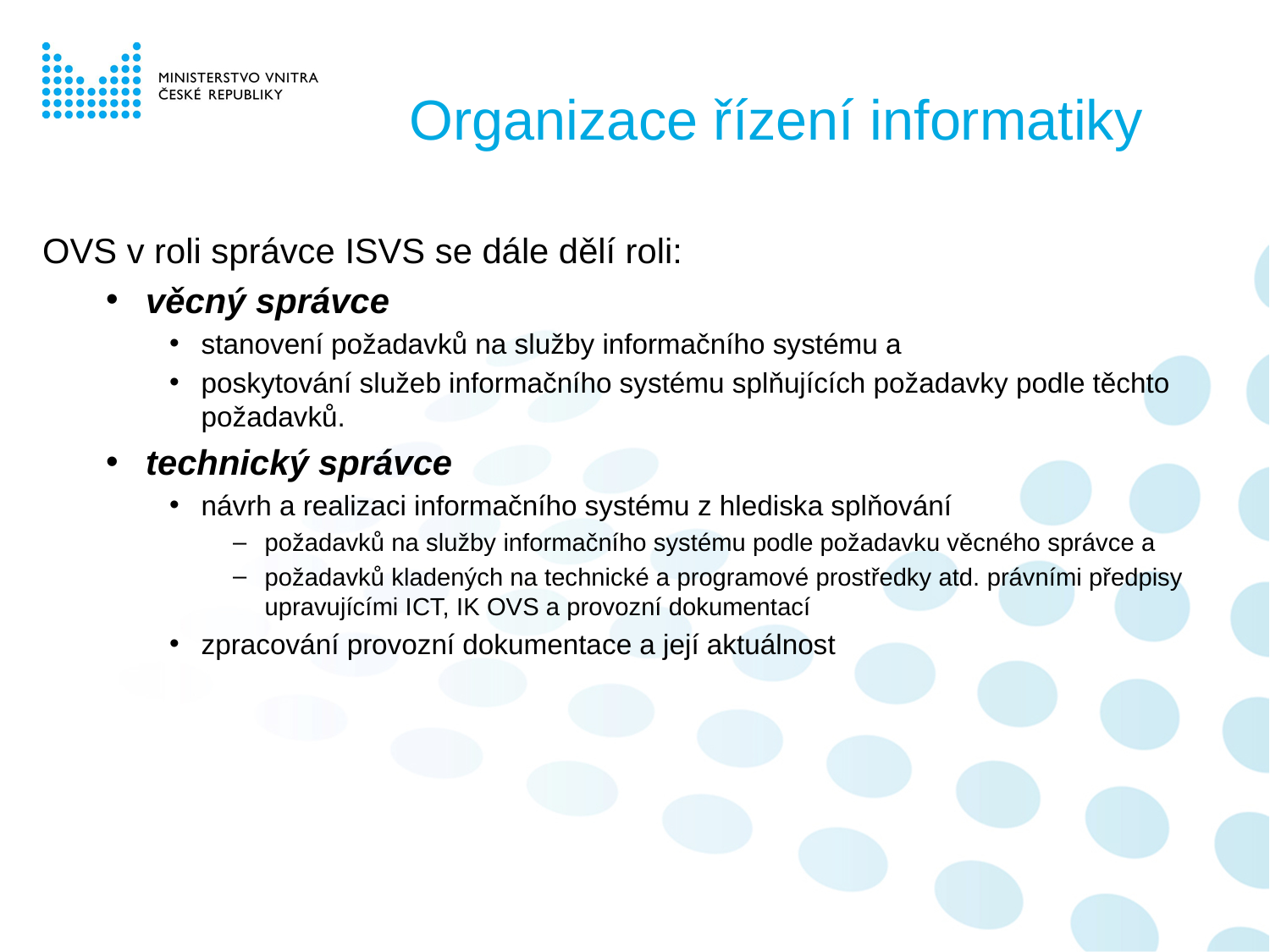

# Organizace řízení informatiky
OVS v roli správce ISVS se dále dělí roli:
věcný správce
stanovení požadavků na služby informačního systému a
poskytování služeb informačního systému splňujících požadavky podle těchto požadavků.
technický správce
návrh a realizaci informačního systému z hlediska splňování
požadavků na služby informačního systému podle požadavku věcného správce a
požadavků kladených na technické a programové prostředky atd. právními předpisy upravujícími ICT, IK OVS a provozní dokumentací
zpracování provozní dokumentace a její aktuálnost